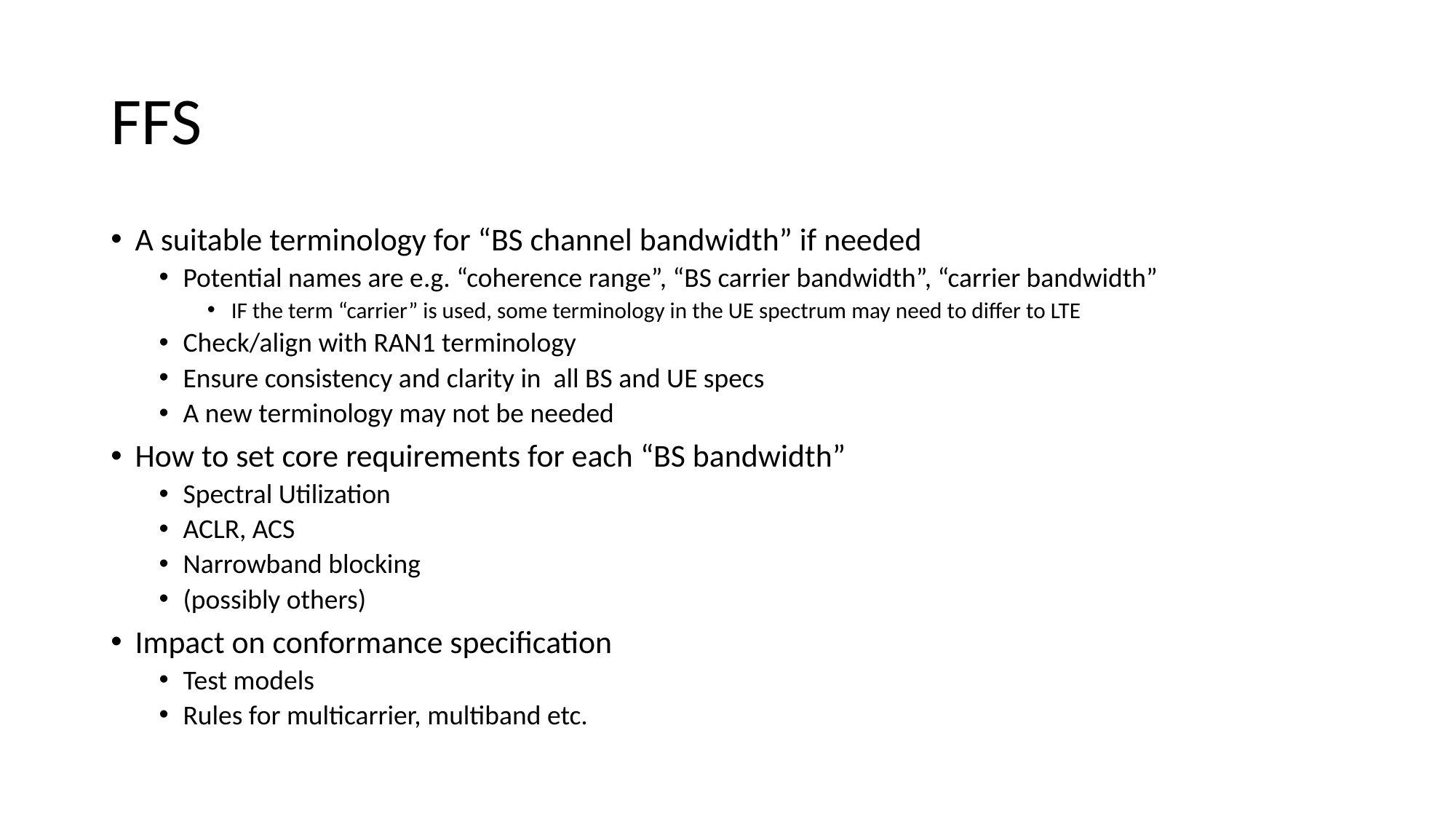

# FFS
A suitable terminology for “BS channel bandwidth” if needed
Potential names are e.g. “coherence range”, “BS carrier bandwidth”, “carrier bandwidth”
IF the term “carrier” is used, some terminology in the UE spectrum may need to differ to LTE
Check/align with RAN1 terminology
Ensure consistency and clarity in  all BS and UE specs
A new terminology may not be needed
How to set core requirements for each “BS bandwidth”
Spectral Utilization
ACLR, ACS
Narrowband blocking
(possibly others)
Impact on conformance specification
Test models
Rules for multicarrier, multiband etc.